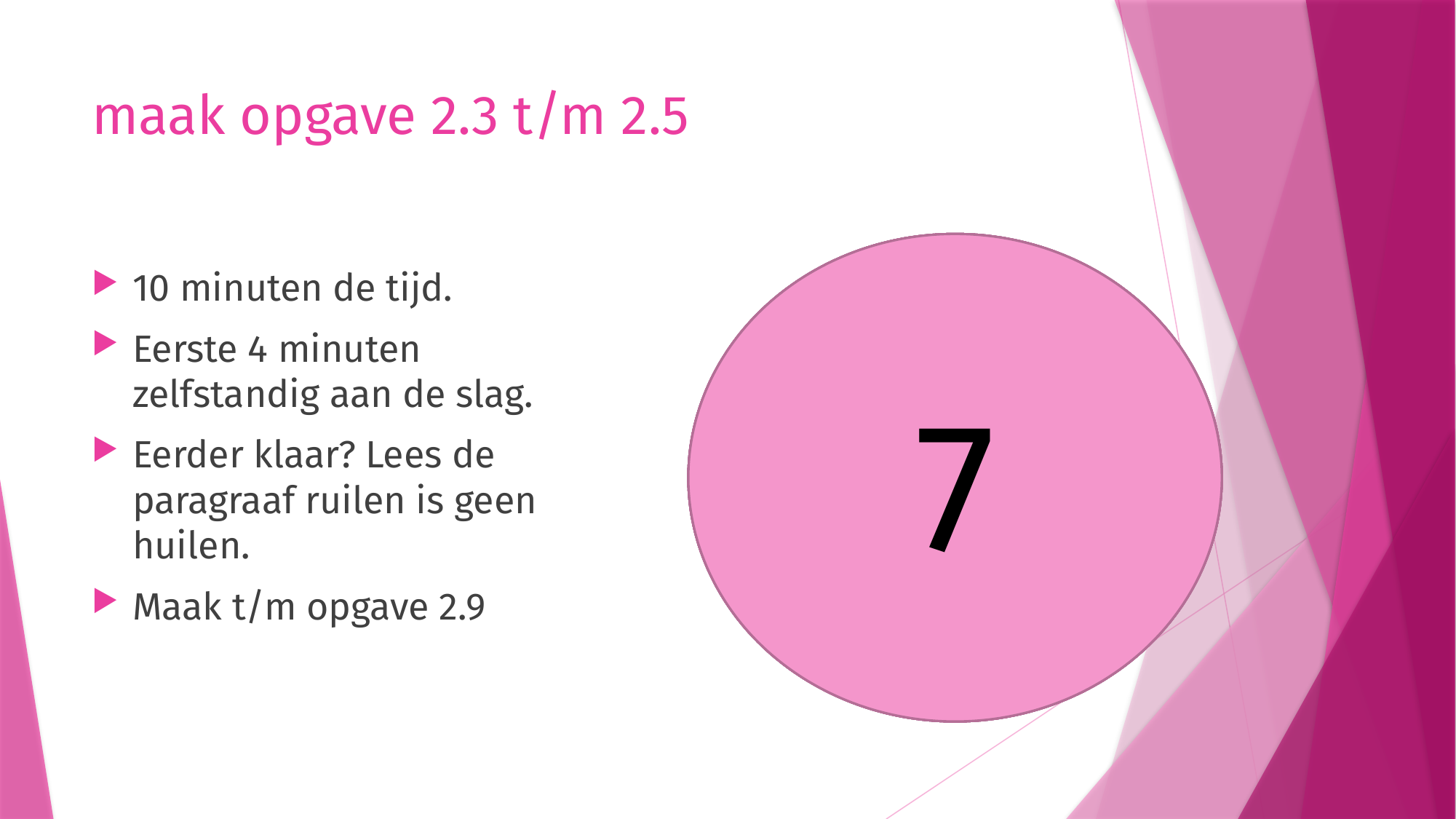

# maak opgave 2.3 t/m 2.5
5
6
7
4
3
1
2
10 minuten de tijd.
Eerste 4 minuten zelfstandig aan de slag.
Eerder klaar? Lees de paragraaf ruilen is geen huilen.
Maak t/m opgave 2.9